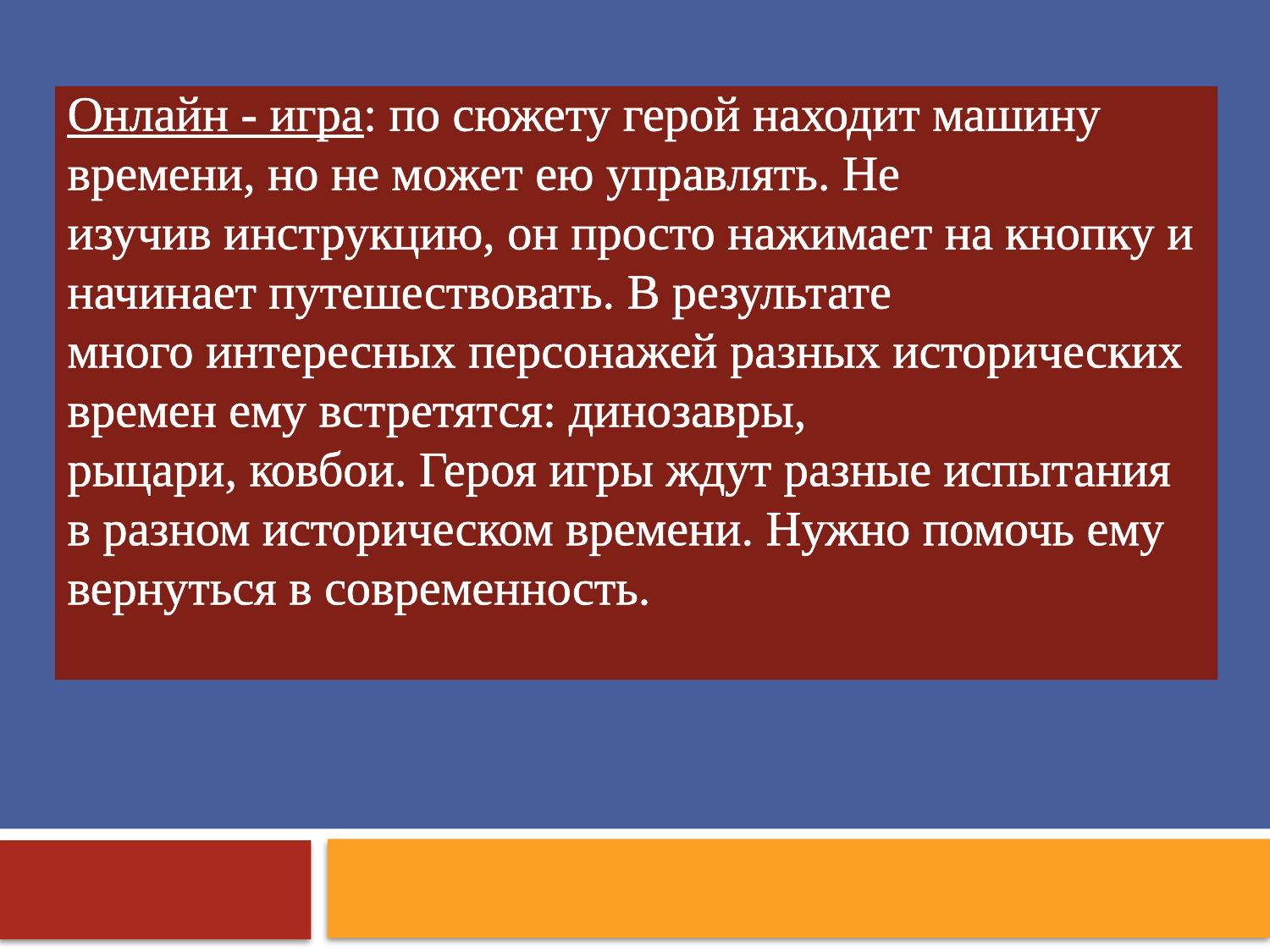

# Онлайн - игра: по сюжету герой находит машину времени, но не может ею управлять. Не изучив инструкцию, он просто нажимает на кнопку и начинает путешествовать. В результате много интересных персонажей разных исторических времен ему встретятся: динозавры, рыцари, ковбои. Героя игры ждут разные испытания в разном историческом времени. Нужно помочь ему вернуться в современность.